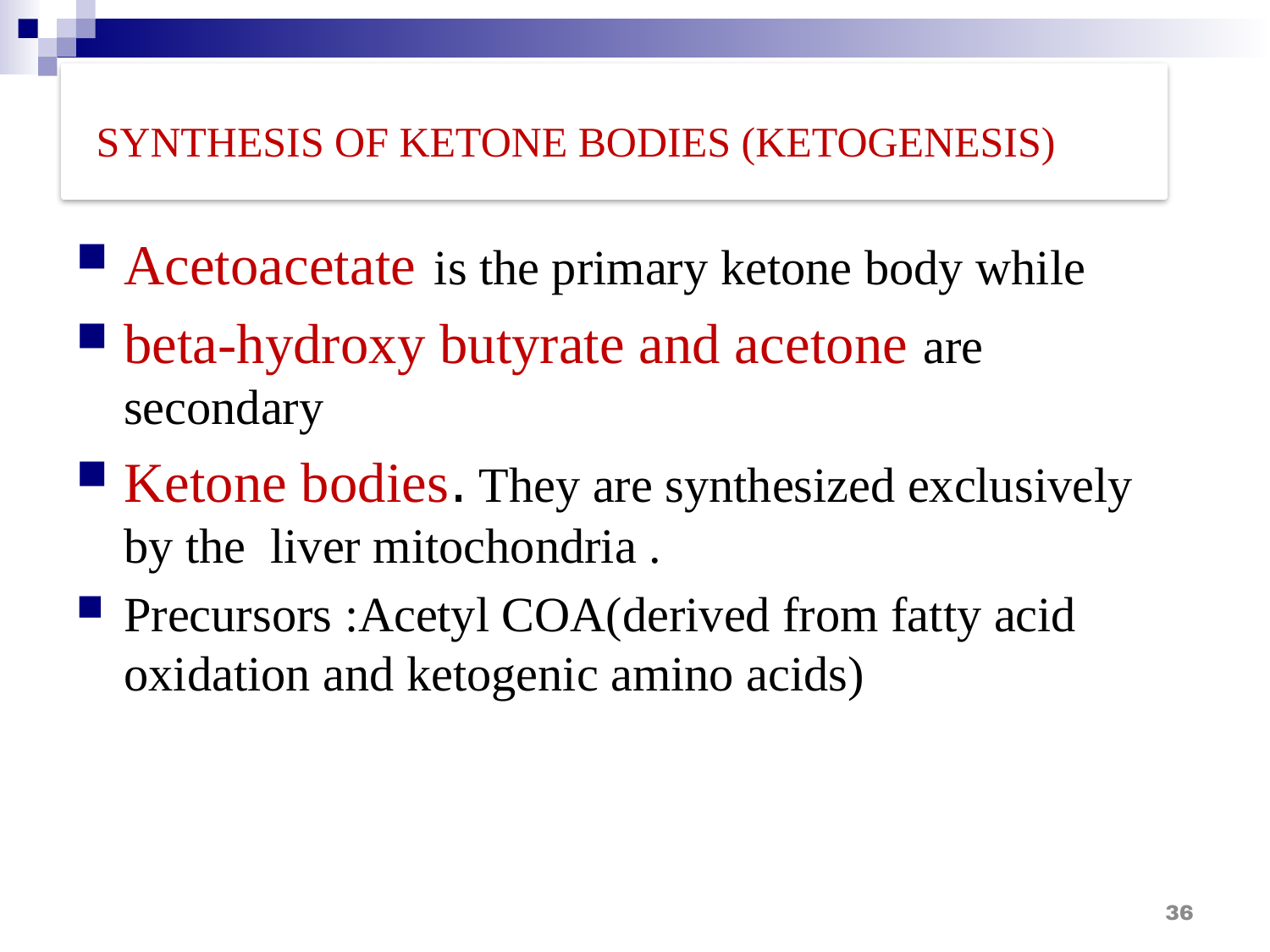

# SYNTHESIS OF KETONE BODIES (KETOGENESIS)
Acetoacetate is the primary ketone body while
beta-hydroxy butyrate and acetone are secondary
Ketone bodies. They are synthesized exclusively by the  liver mitochondria .
Precursors :Acetyl COA(derived from fatty acid oxidation and ketogenic amino acids)

36